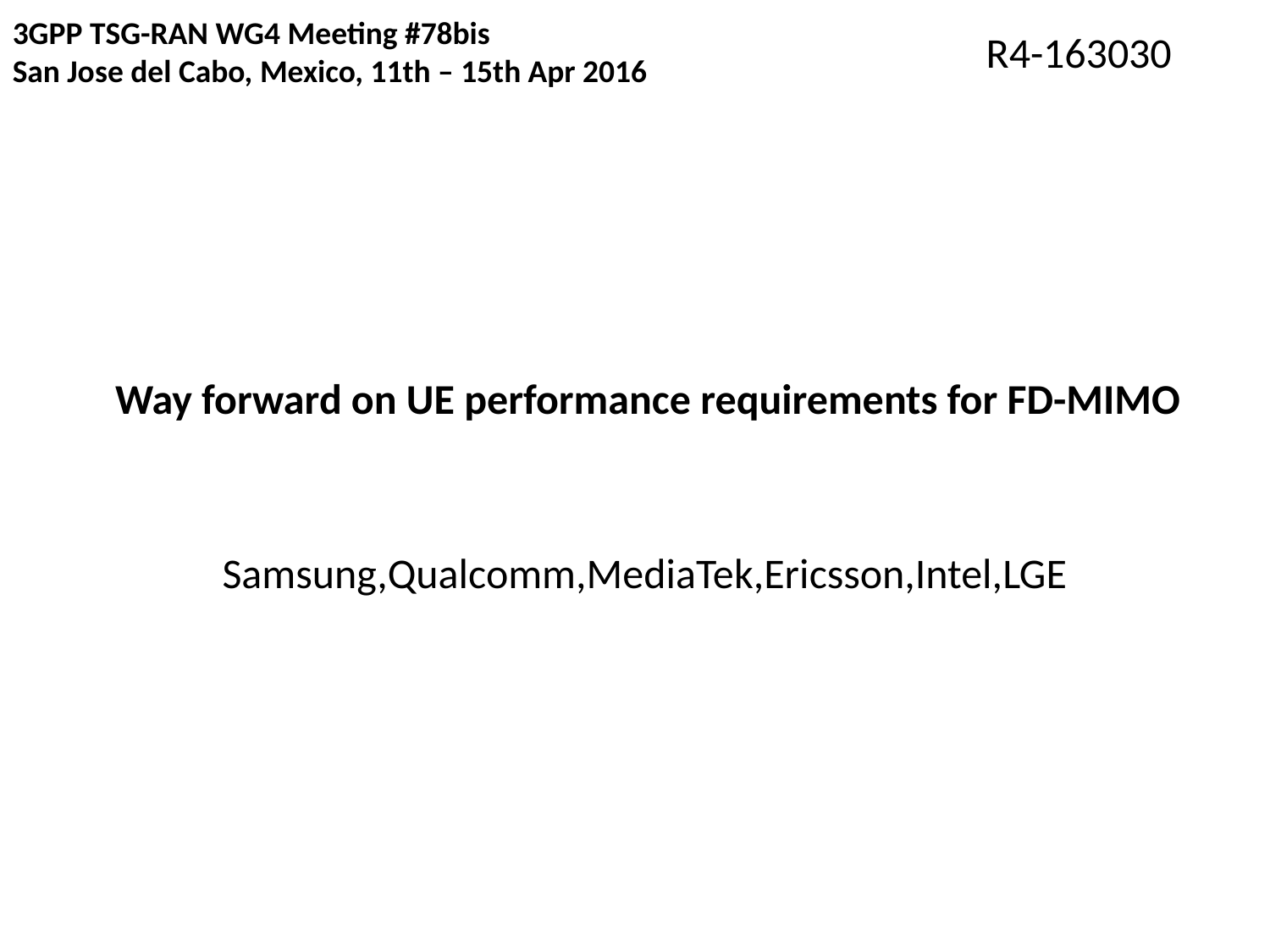

3GPP TSG-RAN WG4 Meeting #78bis
San Jose del Cabo, Mexico, 11th – 15th Apr 2016
R4-163030
# Way forward on UE performance requirements for FD-MIMO
Samsung,Qualcomm,MediaTek,Ericsson,Intel,LGE